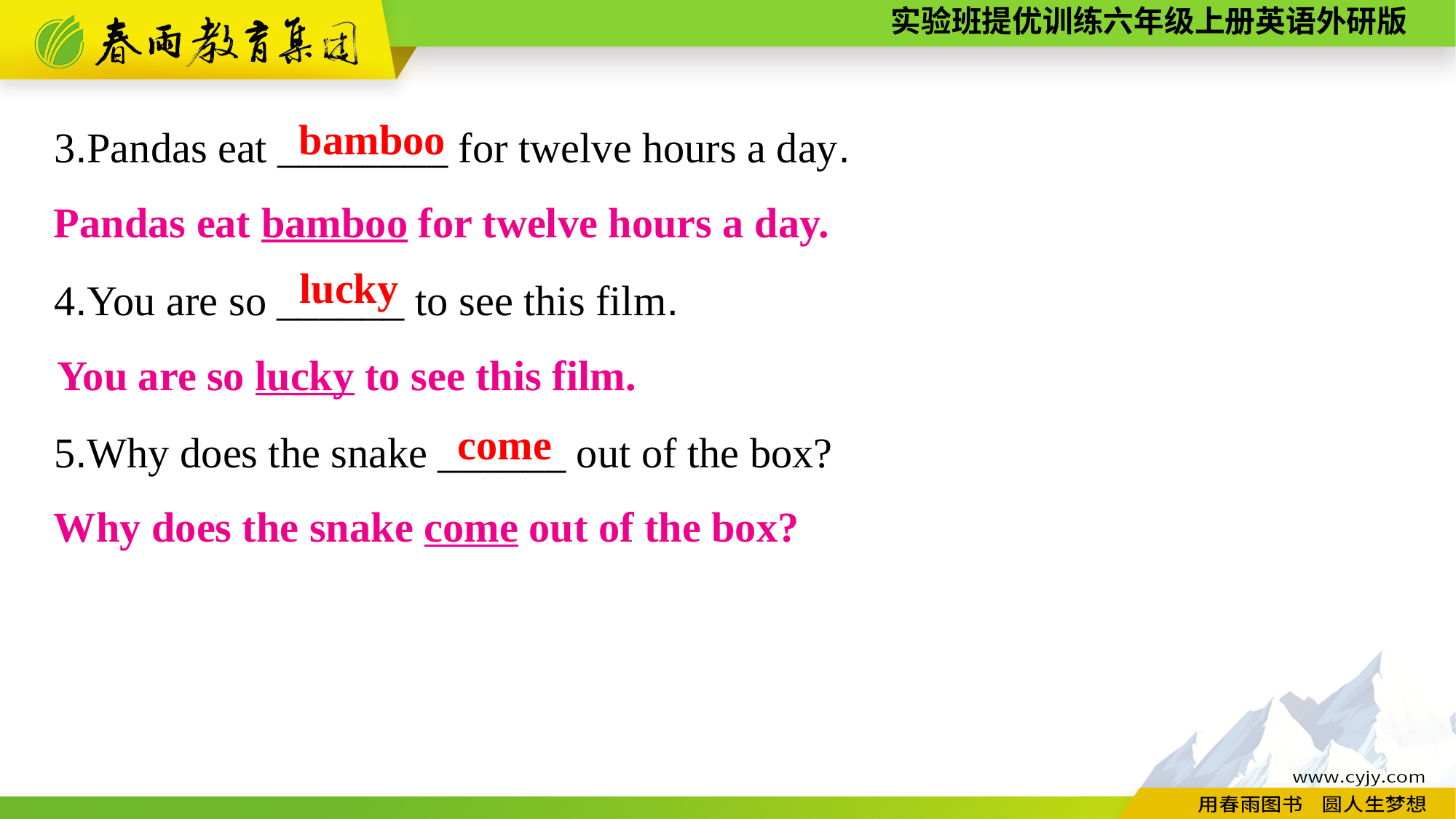

3.Pandas eat ________ for twelve hours a day.

4.You are so ______ to see this film.

5.Why does the snake ______ out of the box?
bamboo
Pandas eat bamboo for twelve hours a day.
lucky
You are so lucky to see this film.
come
Why does the snake come out of the box?